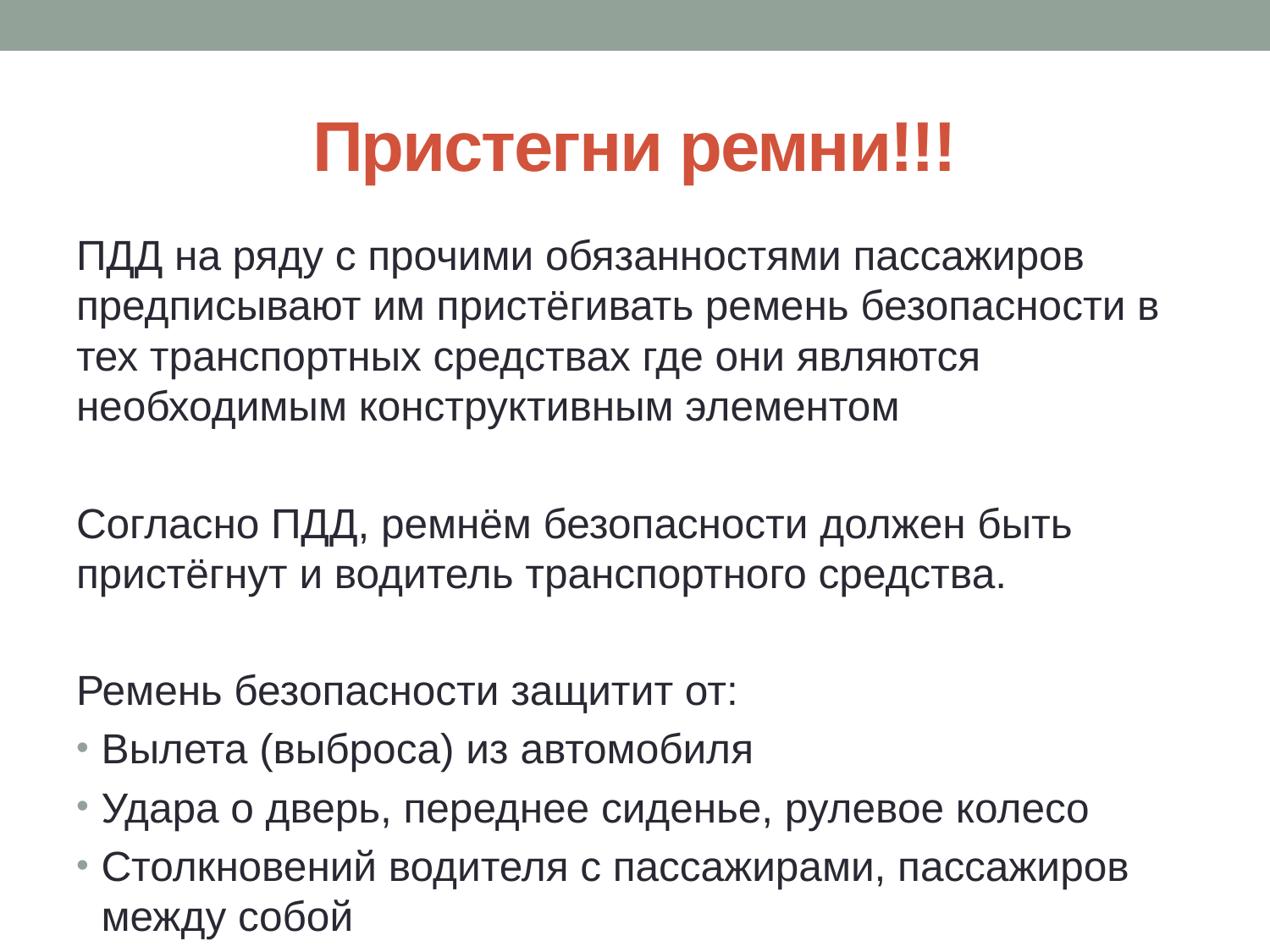

# Пристегни ремни!!!
ПДД на ряду с прочими обязанностями пассажиров предписывают им пристёгивать ремень безопасности в тех транспортных средствах где они являются необходимым конструктивным элементом

Согласно ПДД, ремнём безопасности должен быть пристёгнут и водитель транспортного средства.

Ремень безопасности защитит от:
Вылета (выброса) из автомобиля
Удара о дверь, переднее сиденье, рулевое колесо
Столкновений водителя с пассажирами, пассажиров между собой